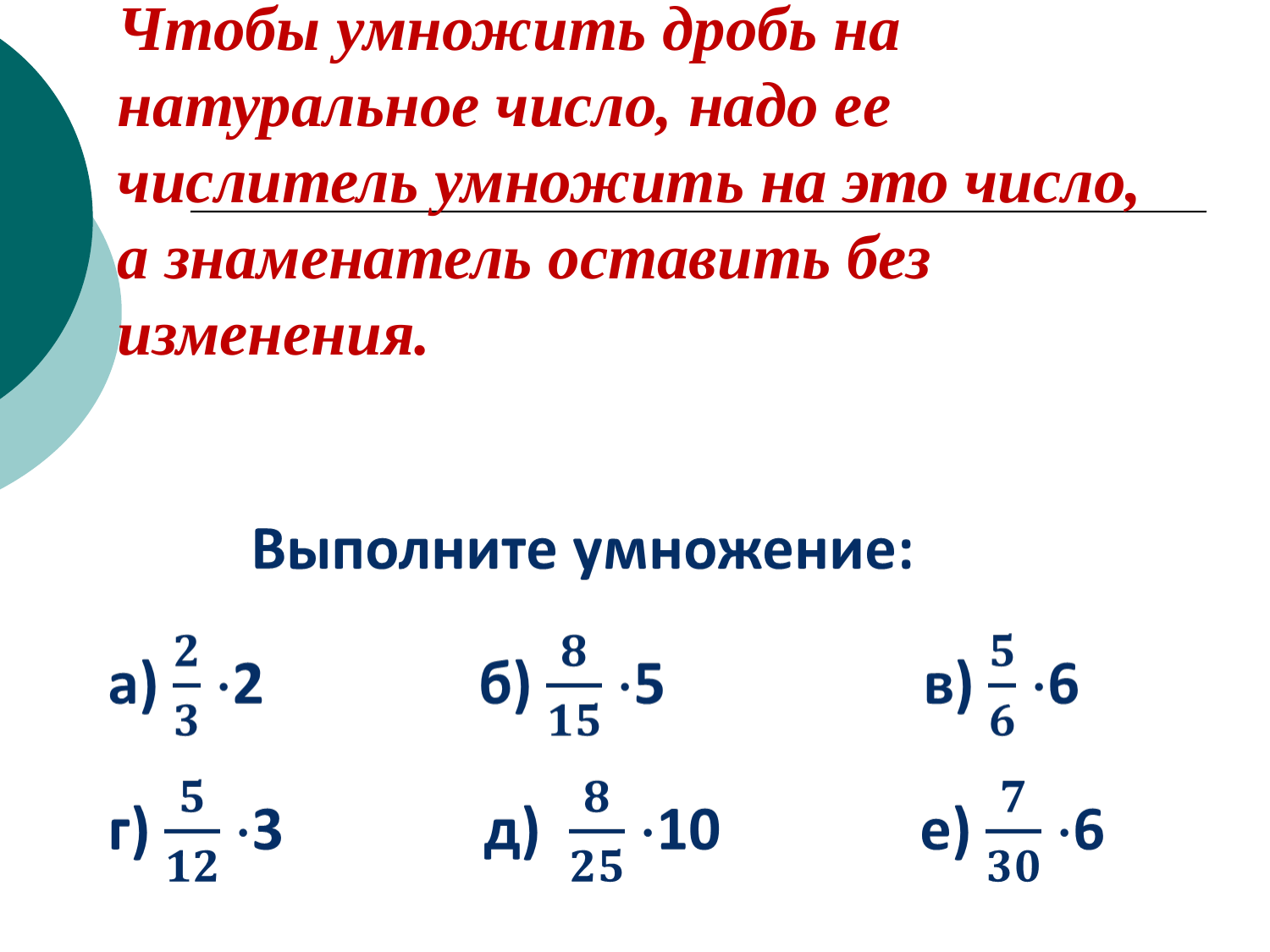

# Чтобы умножить дробь на натуральное число, надо ее числитель умножить на это число, а знаменатель оставить без изменения.